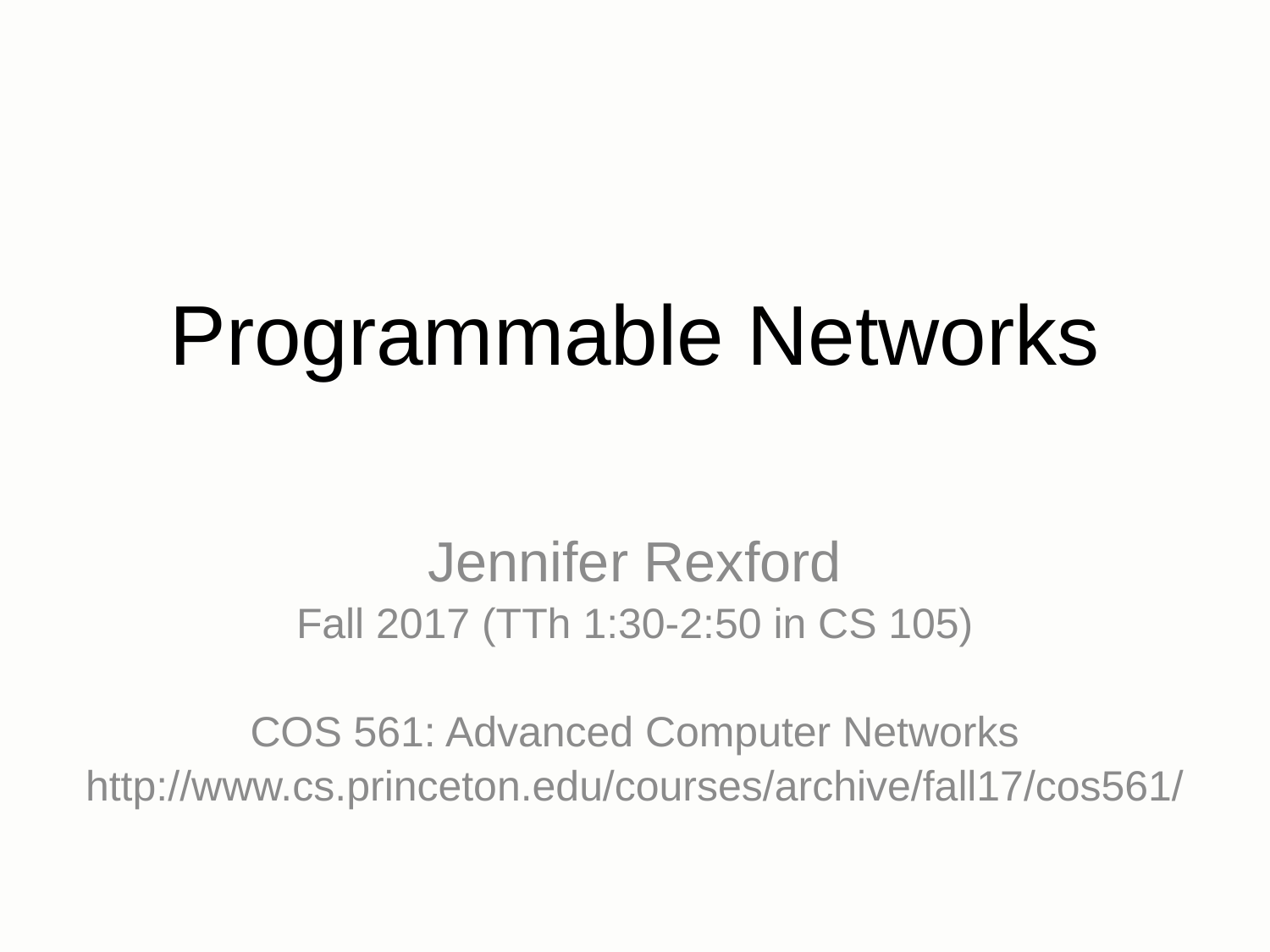

# Programmable Networks
Jennifer Rexford
Fall 2017 (TTh 1:30-2:50 in CS 105)

COS 561: Advanced Computer Networks
http://www.cs.princeton.edu/courses/archive/fall17/cos561/